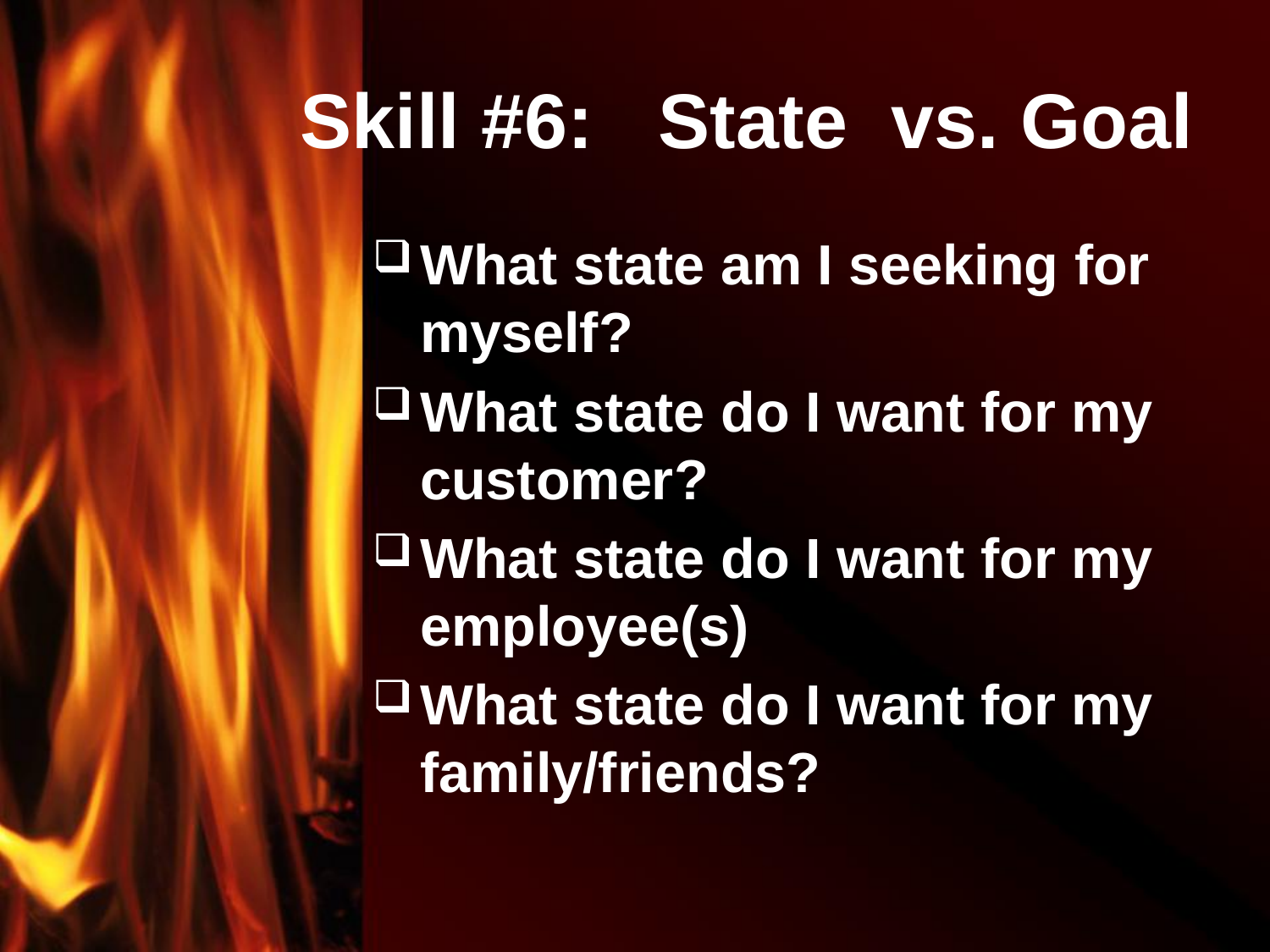

# Skill #6:   State  vs. Goal
What state am I seeking for myself?
What state do I want for my customer?
What state do I want for my employee(s)
What state do I want for my family/friends?